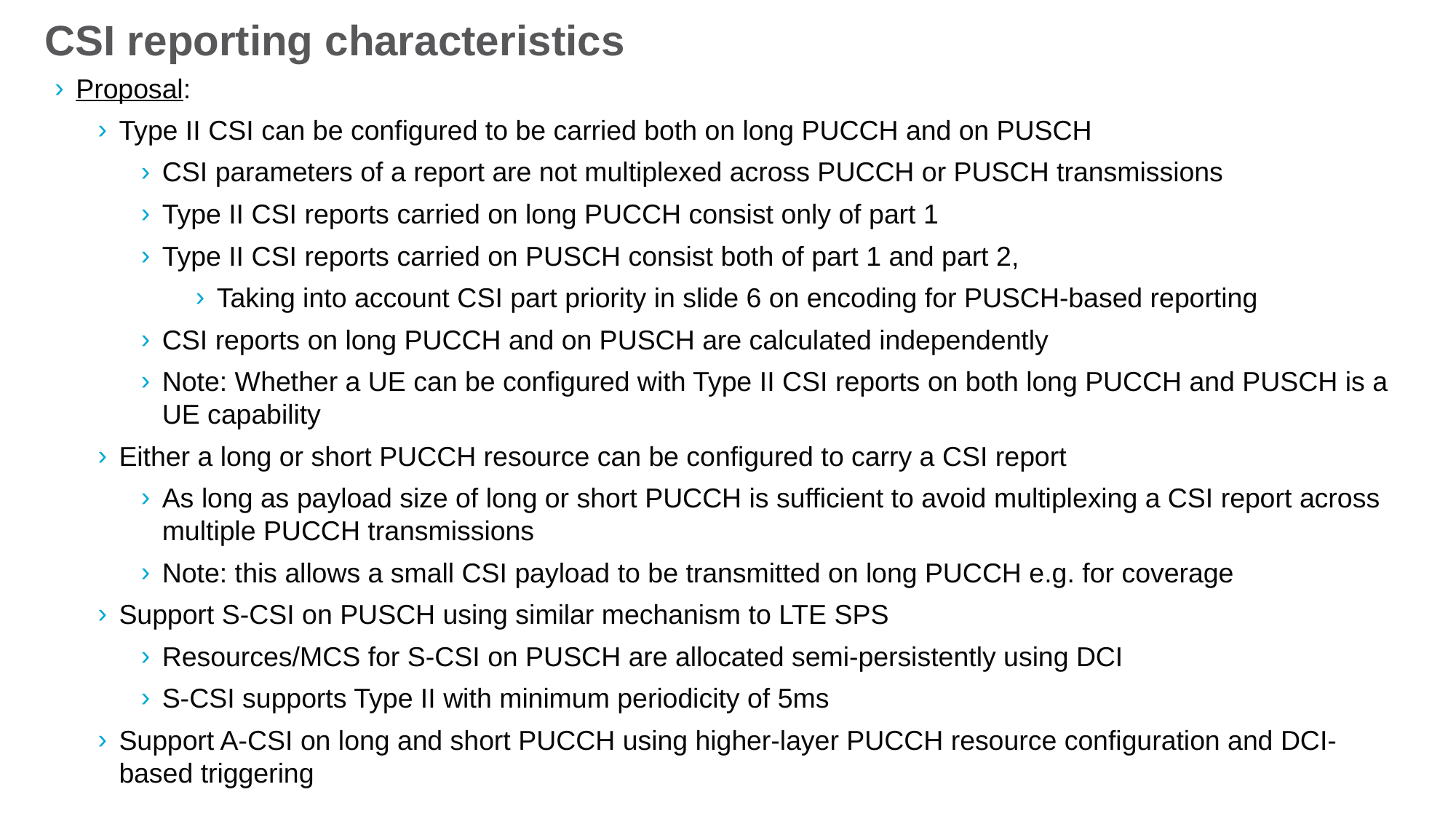

# CSI reporting characteristics
Proposal:
Type II CSI can be configured to be carried both on long PUCCH and on PUSCH
CSI parameters of a report are not multiplexed across PUCCH or PUSCH transmissions
Type II CSI reports carried on long PUCCH consist only of part 1
Type II CSI reports carried on PUSCH consist both of part 1 and part 2,
Taking into account CSI part priority in slide 6 on encoding for PUSCH-based reporting
CSI reports on long PUCCH and on PUSCH are calculated independently
Note: Whether a UE can be configured with Type II CSI reports on both long PUCCH and PUSCH is a UE capability
Either a long or short PUCCH resource can be configured to carry a CSI report
As long as payload size of long or short PUCCH is sufficient to avoid multiplexing a CSI report across multiple PUCCH transmissions
Note: this allows a small CSI payload to be transmitted on long PUCCH e.g. for coverage
Support S-CSI on PUSCH using similar mechanism to LTE SPS
Resources/MCS for S-CSI on PUSCH are allocated semi-persistently using DCI
S-CSI supports Type II with minimum periodicity of 5ms
Support A-CSI on long and short PUCCH using higher-layer PUCCH resource configuration and DCI-based triggering